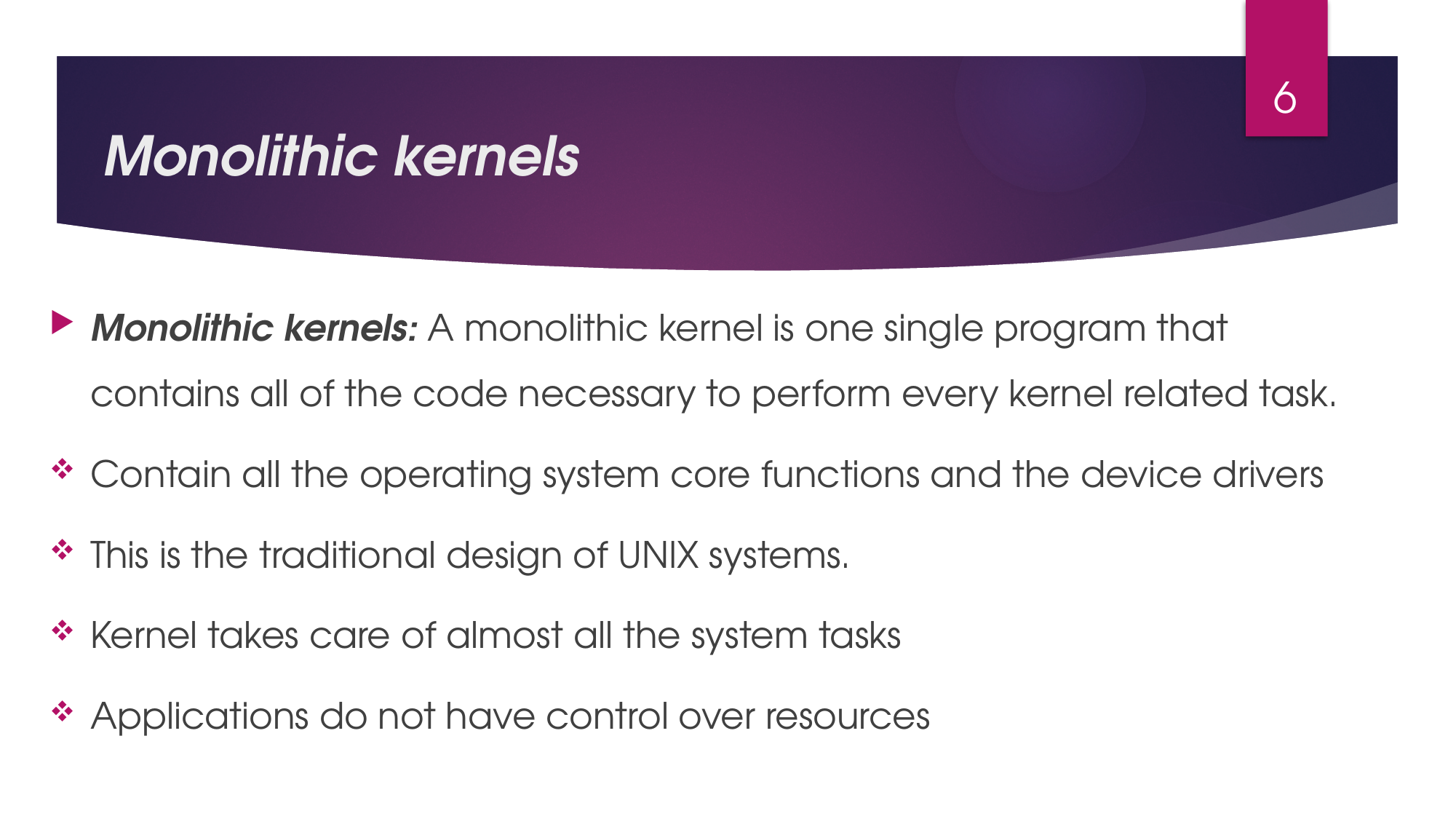

6
# Monolithic kernels
Monolithic kernels: A monolithic kernel is one single program that contains all of the code necessary to perform every kernel related task.
Contain all the operating system core functions and the device drivers
This is the traditional design of UNIX systems.
Kernel takes care of almost all the system tasks
Applications do not have control over resources